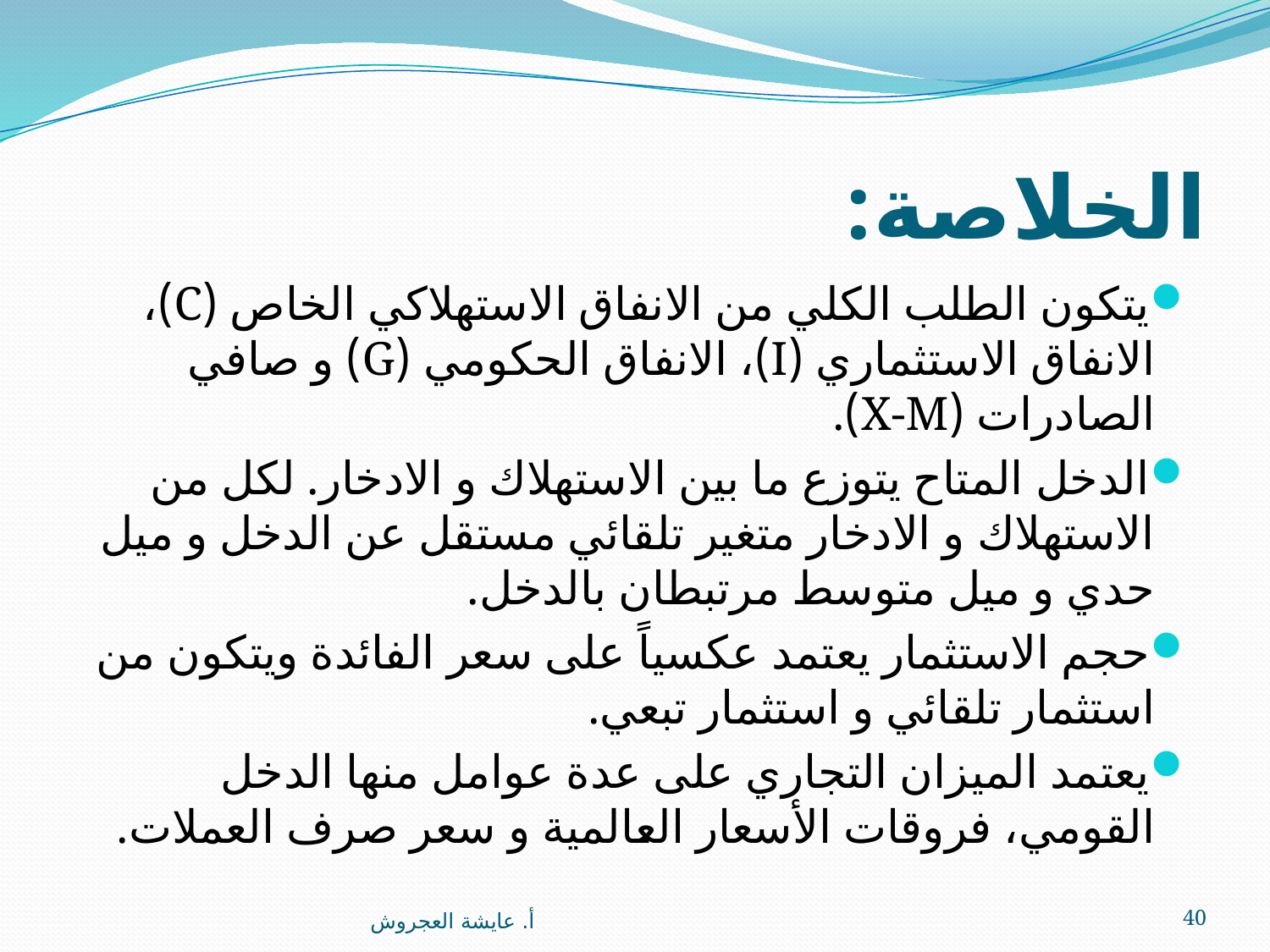

# الخلاصة:
يتكون الطلب الكلي من الانفاق الاستهلاكي الخاص (C)، الانفاق الاستثماري (I)، الانفاق الحكومي (G) و صافي الصادرات (X-M).
الدخل المتاح يتوزع ما بين الاستهلاك و الادخار. لكل من الاستهلاك و الادخار متغير تلقائي مستقل عن الدخل و ميل حدي و ميل متوسط مرتبطان بالدخل.
حجم الاستثمار يعتمد عكسياً على سعر الفائدة ويتكون من استثمار تلقائي و استثمار تبعي.
يعتمد الميزان التجاري على عدة عوامل منها الدخل القومي، فروقات الأسعار العالمية و سعر صرف العملات.

أ. عايشة العجروش
40